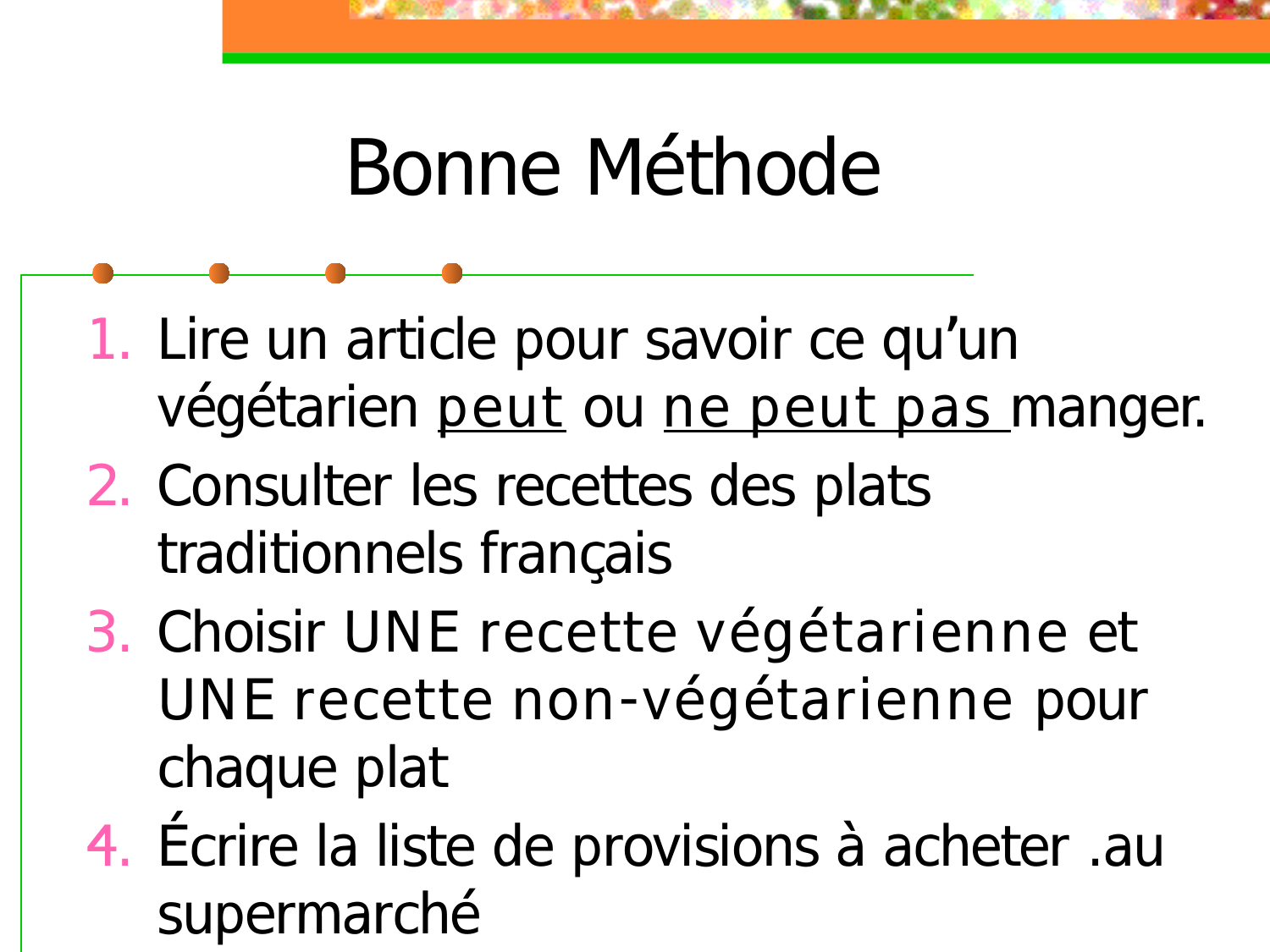

# Bonne Méthode
Lire un article pour savoir ce qu’un végétarien peut ou ne peut pas manger.
Consulter les recettes des plats traditionnels français
Choisir UNE recette végétarienne et UNE recette non-végétarienne pour chaque plat
Écrire la liste de provisions à acheter .au supermarché